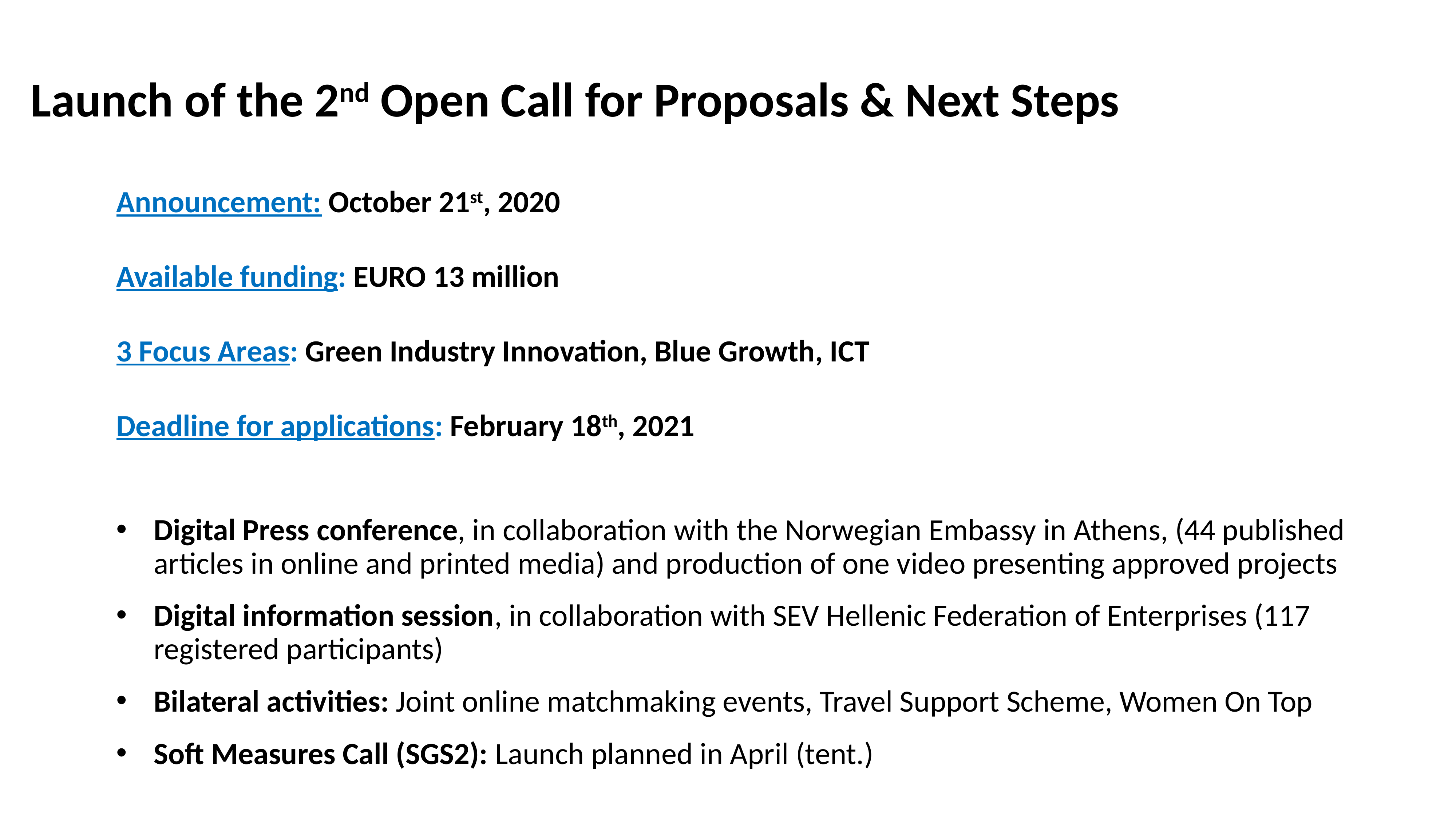

# Launch of the 2nd Open Call for Proposals & Next Steps
Announcement: October 21st, 2020
Available funding: EURO 13 million
3 Focus Areas: Green Industry Innovation, Blue Growth, ICT
Deadline for applications: February 18th, 2021

Digital Press conference, in collaboration with the Norwegian Embassy in Athens, (44 published articles in online and printed media) and production of one video presenting approved projects
Digital information session, in collaboration with SEV Hellenic Federation of Enterprises (117 registered participants)
Bilateral activities: Joint online matchmaking events, Travel Support Scheme, Women On Top
Soft Measures Call (SGS2): Launch planned in April (tent.)